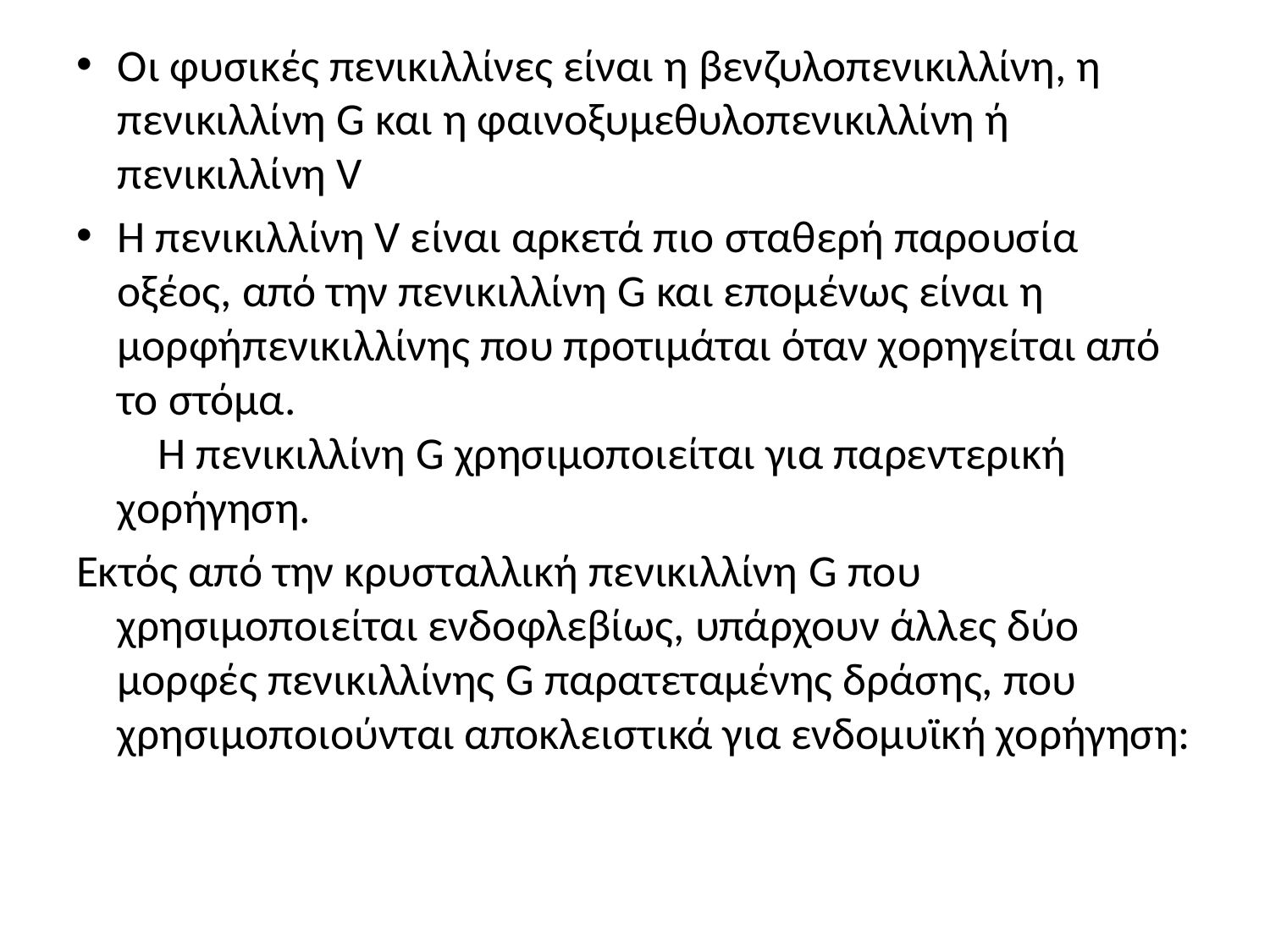

Οι φυσικές πενικιλλίνες είναι η βενζυλοπενικιλλίνη, η πενικιλλίνη G και η φαινοξυμεθυλοπενικιλλίνη ή πενικιλλίνη V
Η πενικιλλίνη V είναι αρκετά πιο σταθερή παρουσία οξέος, από την πενικιλλίνη G και επομένως είναι η μορφήπενικιλλίνης που προτιμάται όταν χορηγείται από το στόμα.                                                                                             Η πενικιλλίνη G χρησιμοποιείται για παρεντερική χορήγηση.
Εκτός από την κρυσταλλική πενικιλλίνη G που χρησιμοποιείται ενδοφλεβίως, υπάρχουν άλλες δύο μορφές πενικιλλίνης G παρατεταμένης δράσης, που χρησιμοποιούνται αποκλειστικά για ενδομυϊκή χορήγηση: